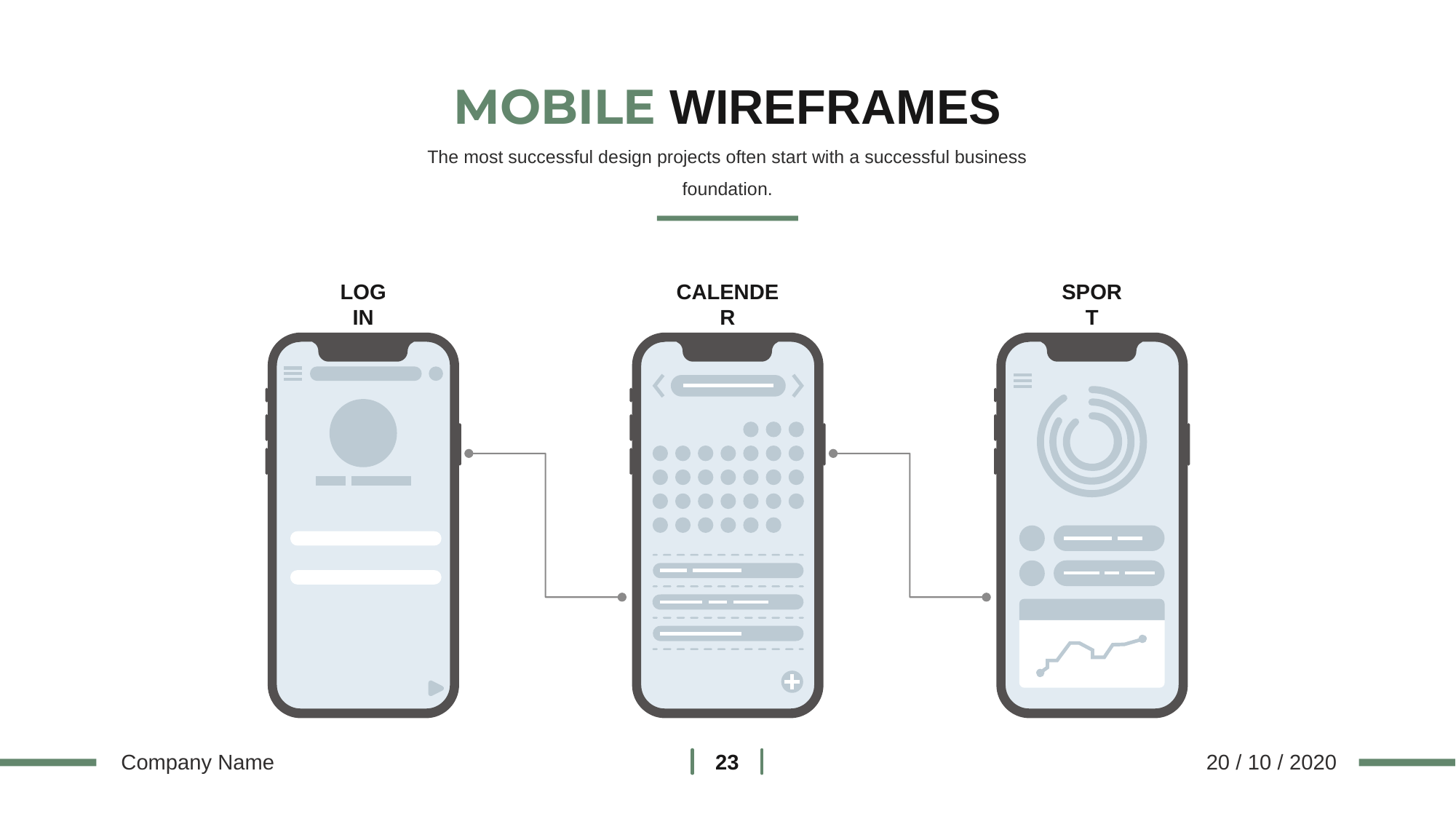

MOBILE WIREFRAMES
The most successful design projects often start with a successful business foundation.

LOG IN
CALENDER
SPORT

Company Name
20 / 10 / 2020